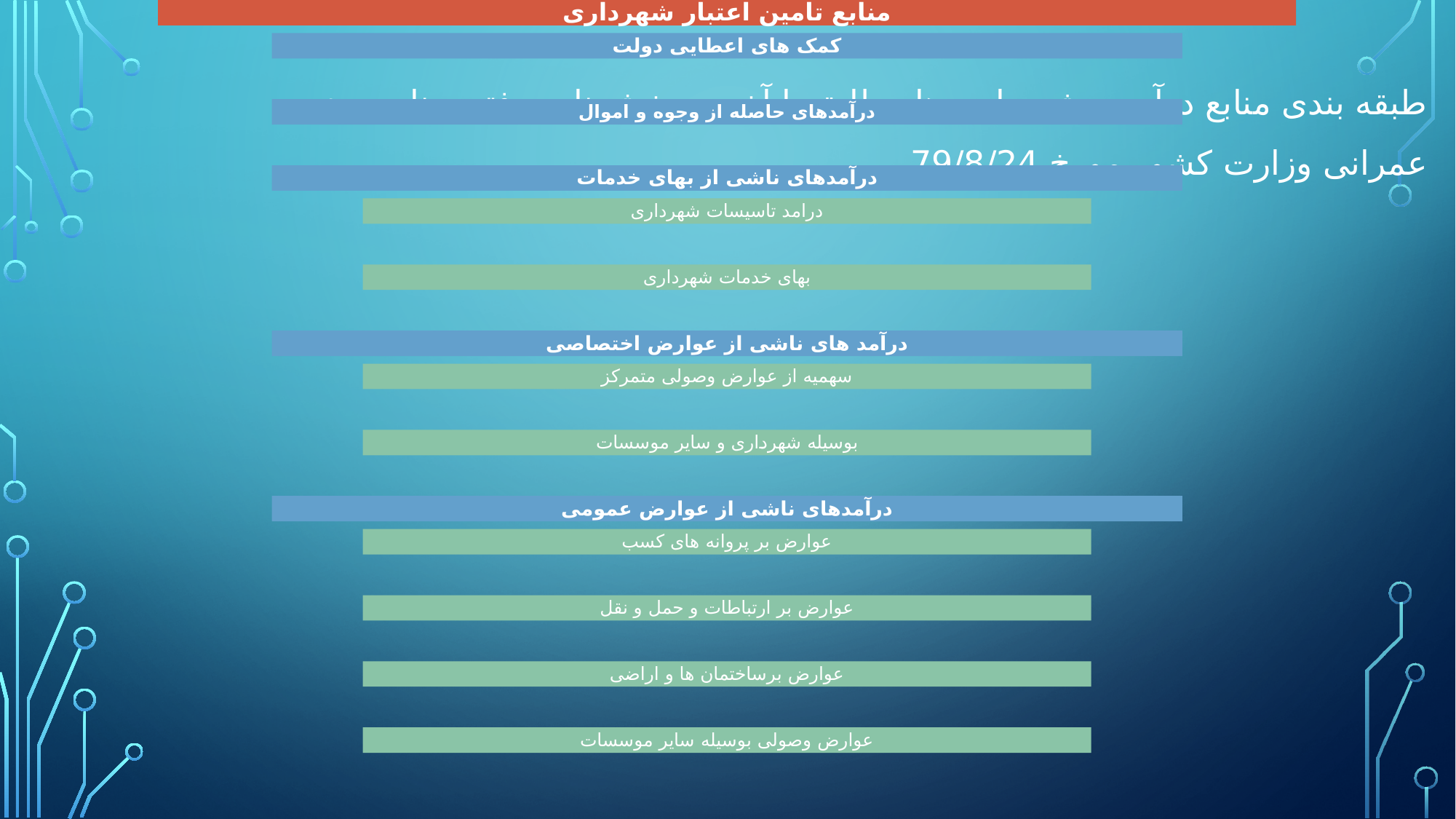

منابع تامین اعتبار شهرداری
درآمدهای ناشی از بهای خدمات
عوارض برساختمان ها و اراضی
درآمد های ناشی از عوارض اختصاصی
عوارض وصولی بوسیله سایر موسسات
درآمدهای ناشی از عوارض عمومی
کمک های اعطایی دولت
عوارض بر ارتباطات و حمل و نقل
عوارض بر پروانه های کسب
بوسیله شهرداری و سایر موسسات
سهمیه از عوارض وصولی متمرکز
بهای خدمات شهرداری
درامد تاسیسات شهرداری
# طبقه بندی منابع درآمدی شهرداری ها مطابق با آخرین بخش نامه دفتر برنامه ریزی عمرانی وزارت کشور مورخ 79/8/24